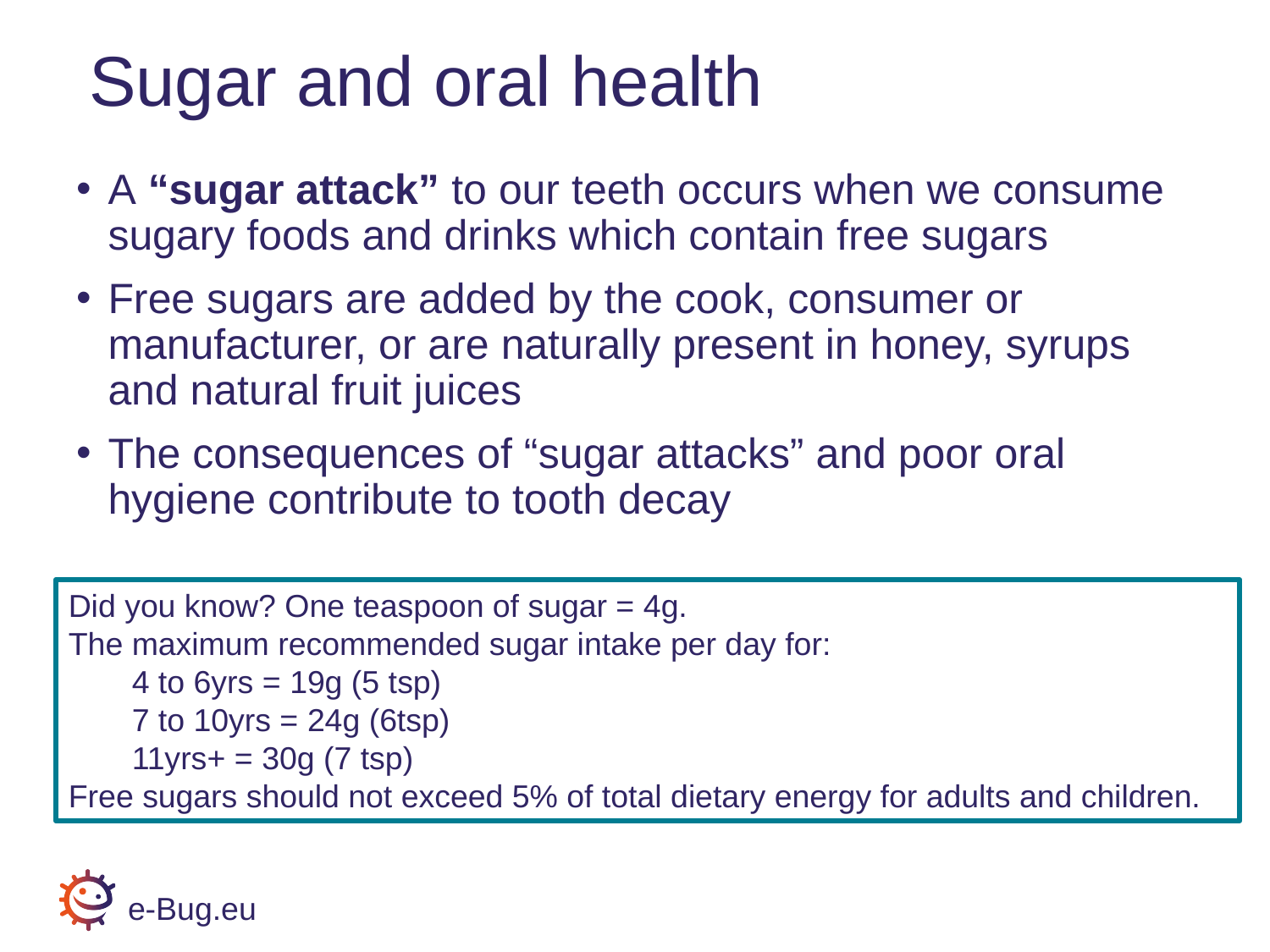

# Sugar and oral health
A “sugar attack” to our teeth occurs when we consume sugary foods and drinks which contain free sugars
Free sugars are added by the cook, consumer or manufacturer, or are naturally present in honey, syrups and natural fruit juices
The consequences of “sugar attacks” and poor oral hygiene contribute to tooth decay
Did you know? One teaspoon of sugar = 4g.
The maximum recommended sugar intake per day for:
4 to 6yrs = 19g (5 tsp)
7 to 10yrs = 24g (6tsp)
11yrs+ = 30g (7 tsp)
Free sugars should not exceed 5% of total dietary energy for adults and children.
e-Bug.eu